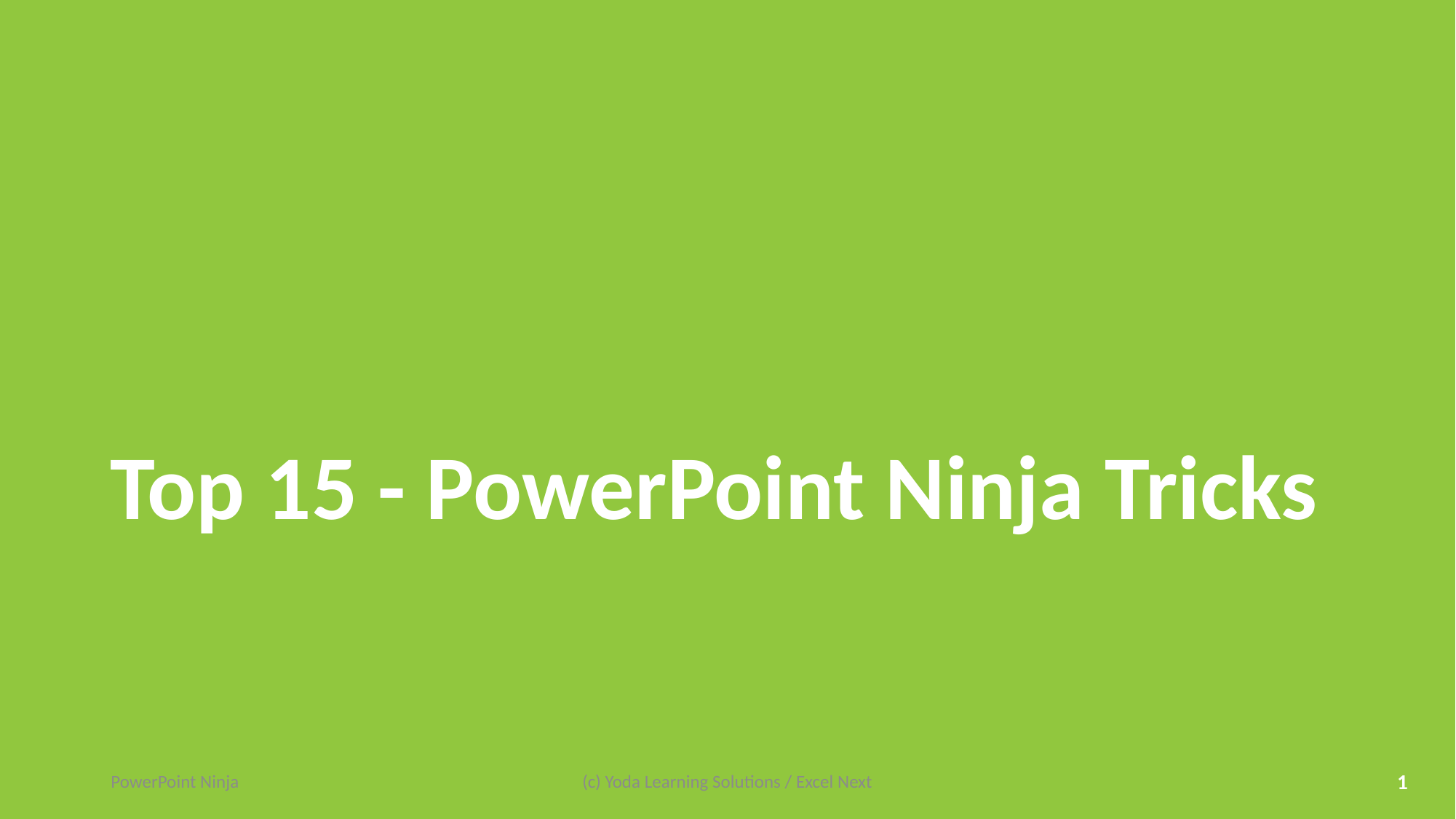

# Top 15 - PowerPoint Ninja Tricks

PowerPoint Ninja
(c) Yoda Learning Solutions / Excel Next
1